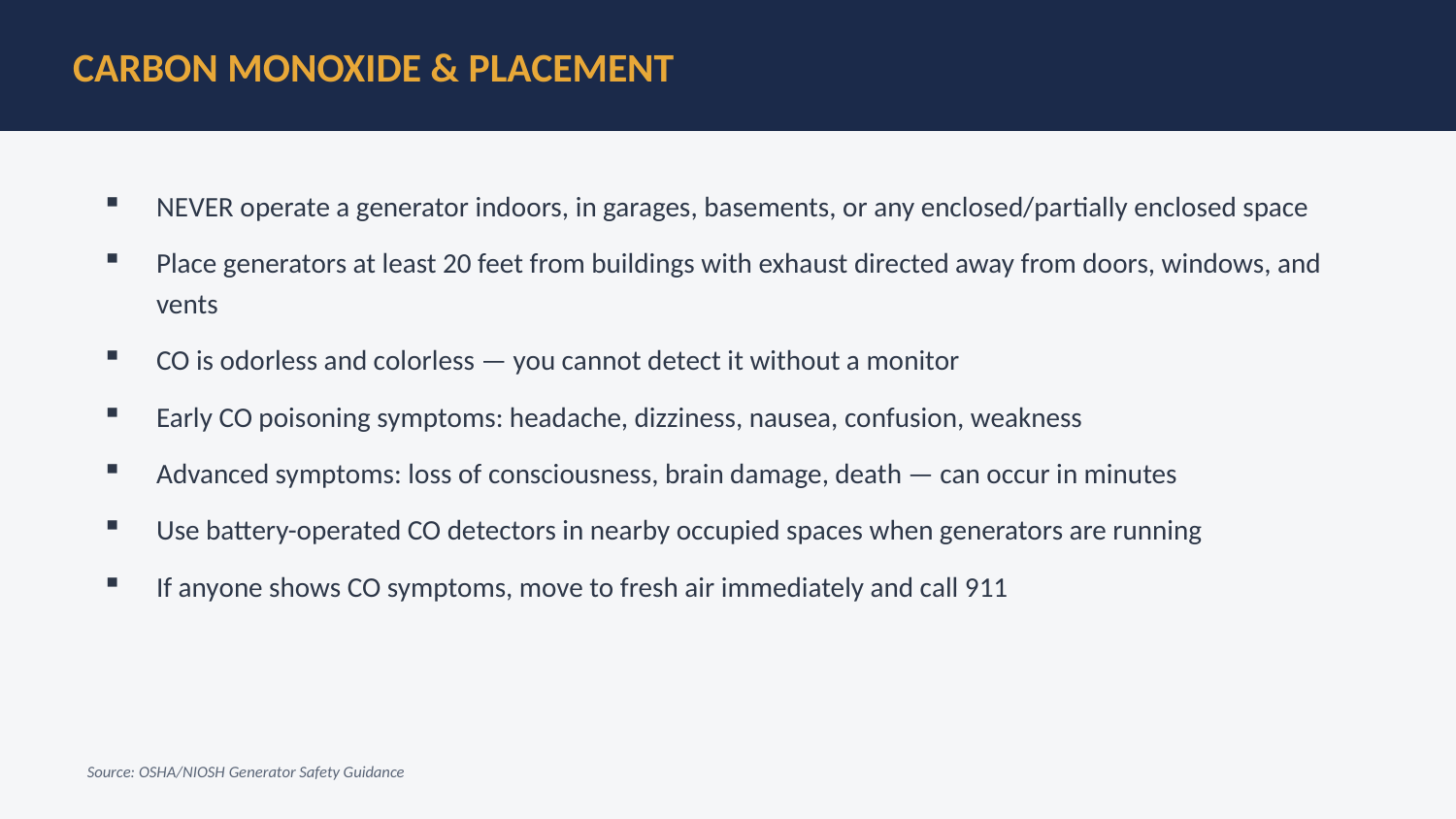

CARBON MONOXIDE & PLACEMENT
NEVER operate a generator indoors, in garages, basements, or any enclosed/partially enclosed space
Place generators at least 20 feet from buildings with exhaust directed away from doors, windows, and vents
CO is odorless and colorless — you cannot detect it without a monitor
Early CO poisoning symptoms: headache, dizziness, nausea, confusion, weakness
Advanced symptoms: loss of consciousness, brain damage, death — can occur in minutes
Use battery-operated CO detectors in nearby occupied spaces when generators are running
If anyone shows CO symptoms, move to fresh air immediately and call 911
Source: OSHA/NIOSH Generator Safety Guidance